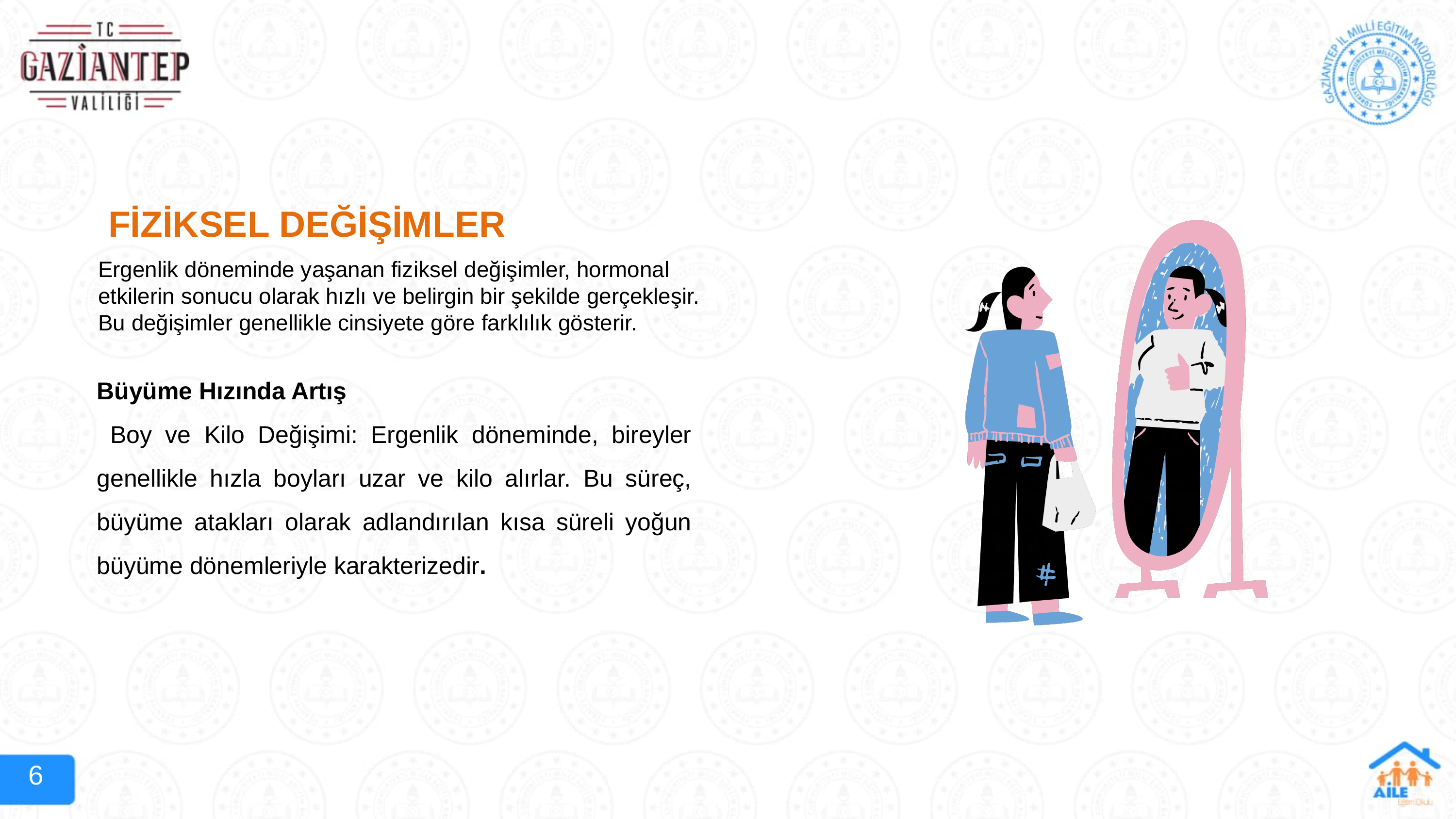

FİZİKSEL DEĞİŞİMLER

Ergenlik döneminde yaşanan fiziksel değişimler, hormonal etkilerin sonucu olarak hızlı ve belirgin bir şekilde gerçekleşir. Bu değişimler genellikle cinsiyete göre farklılık gösterir.
Büyüme Hızında Artış
 Boy ve Kilo Değişimi: Ergenlik döneminde, bireyler genellikle hızla boyları uzar ve kilo alırlar. Bu süreç, büyüme atakları olarak adlandırılan kısa süreli yoğun büyüme dönemleriyle karakterizedir.

6